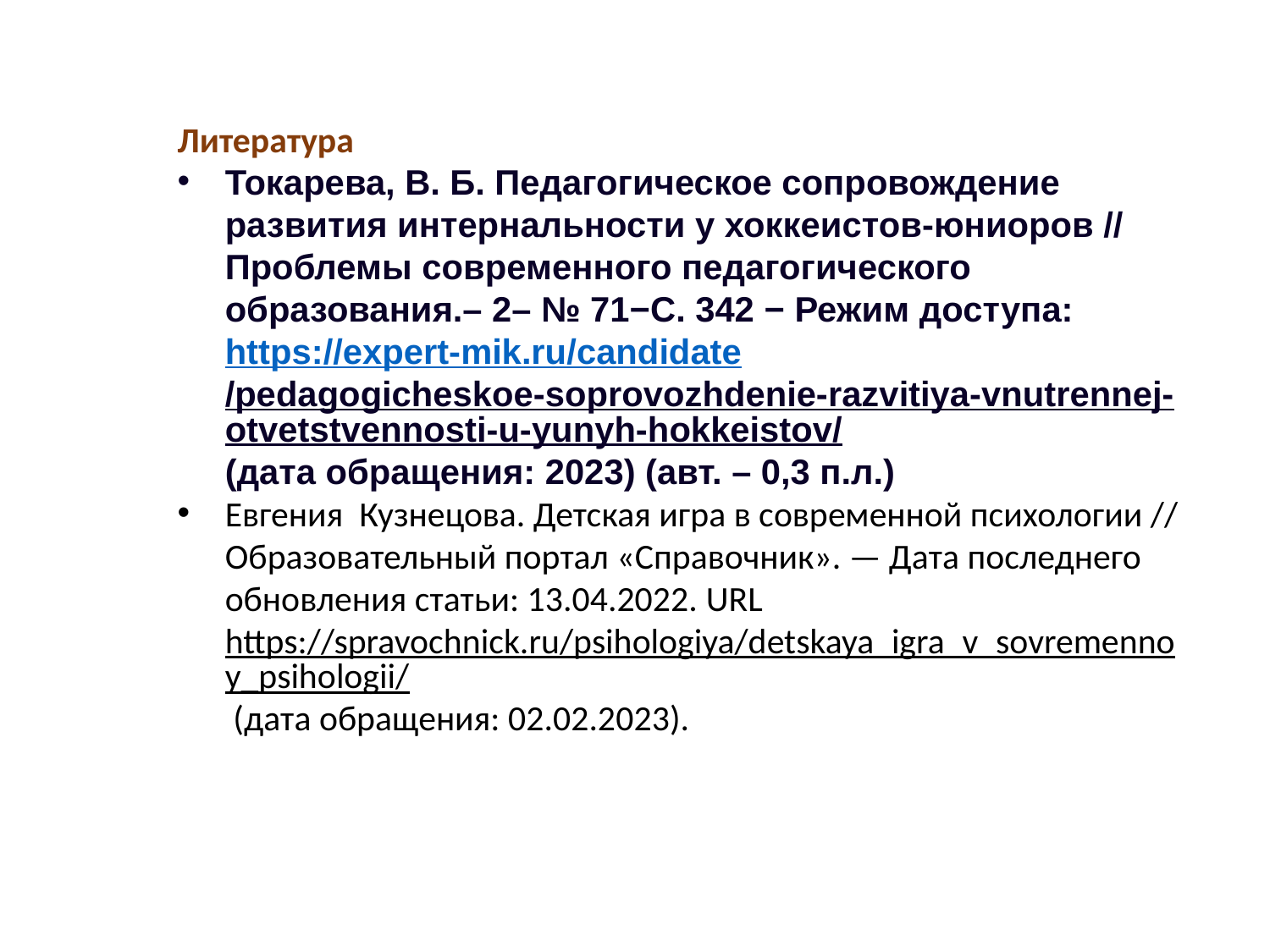

Литература
Токарева, В. Б. Педагогическое сопровождение развития интернальности у хоккеистов-юниоров // Проблемы современного педагогического образования.– 2– № 71−С. 342 − Режим доступа: https://expert-mik.ru/candidate/pedagogicheskoe-soprovozhdenie-razvitiya-vnutrennej-otvetstvennosti-u-yunyh-hokkeistov/(дата обращения: 2023) (авт. – 0,3 п.л.)
Евгения  Кузнецова. Детская игра в современной психологии // Образовательный портал «Справочник». — Дата последнего обновления статьи: 13.04.2022. URL https://spravochnick.ru/psihologiya/detskaya_igra_v_sovremennoy_psihologii/ (дата обращения: 02.02.2023).